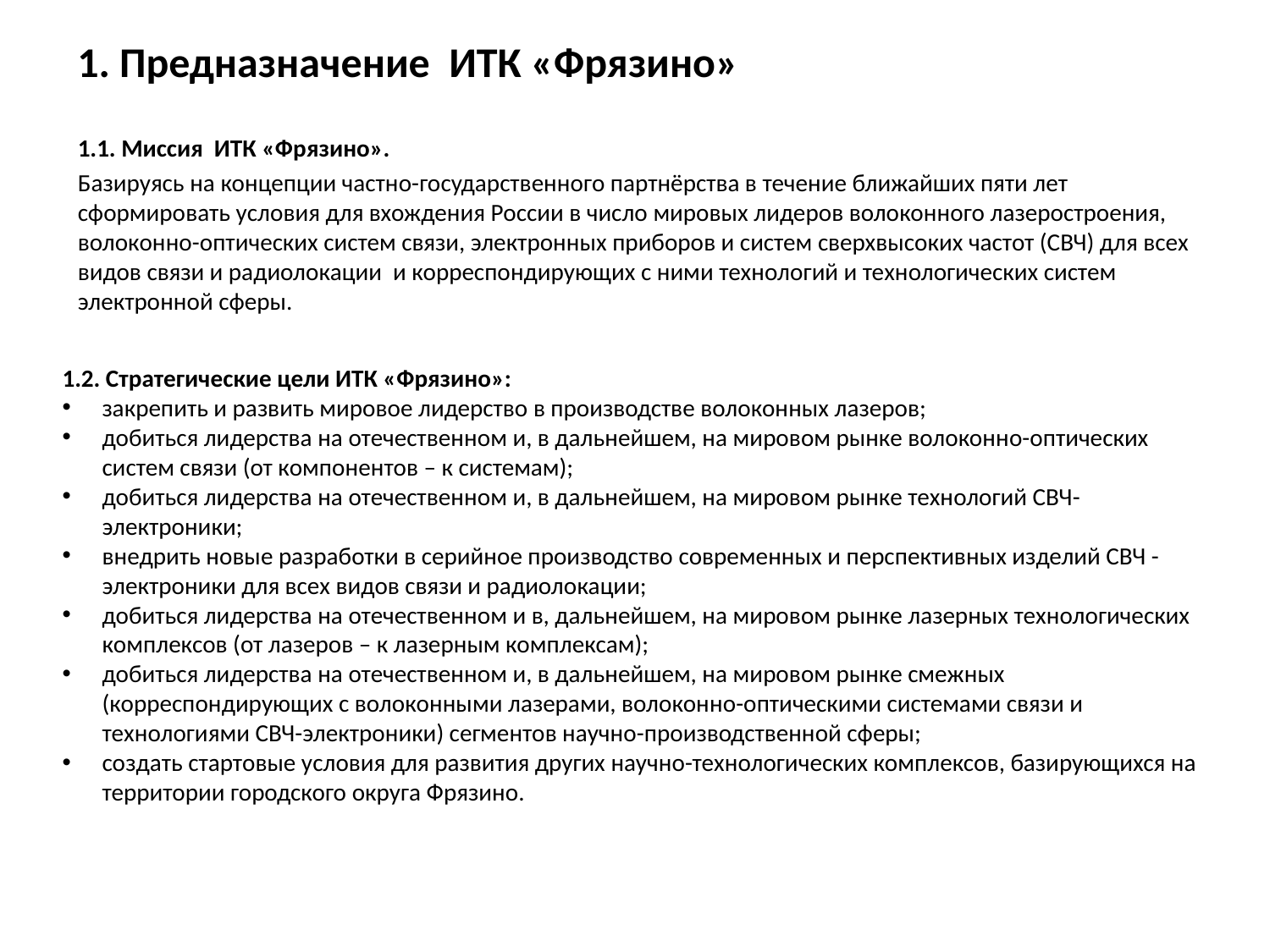

1. Предназначение  ИТК «Фрязино»
#
1.1. Миссия  ИТК «Фрязино».
Базируясь на концепции частно-государственного партнёрства в течение ближайших пяти лет сформировать условия для вхождения России в число мировых лидеров волоконного лазеростроения, волоконно-оптических систем связи, электронных приборов и систем сверхвысоких частот (СВЧ) для всех видов связи и радиолокации  и корреспондирующих с ними технологий и технологических систем электронной сферы.

1.2. Стратегические цели ИТК «Фрязино»:
закрепить и развить мировое лидерство в производстве волоконных лазеров;
добиться лидерства на отечественном и, в дальнейшем, на мировом рынке волоконно-оптических систем связи (от компонентов – к системам);
добиться лидерства на отечественном и, в дальнейшем, на мировом рынке технологий СВЧ-электроники;
внедрить новые разработки в серийное производство современных и перспективных изделий СВЧ - электроники для всех видов связи и радиолокации;
добиться лидерства на отечественном и в, дальнейшем, на мировом рынке лазерных технологических комплексов (от лазеров – к лазерным комплексам);
добиться лидерства на отечественном и, в дальнейшем, на мировом рынке смежных (корреспондирующих с волоконными лазерами, волоконно-оптическими системами связи и технологиями СВЧ-электроники) сегментов научно-производственной сферы;
создать стартовые условия для развития других научно-технологических комплексов, базирующихся на территории городского округа Фрязино.